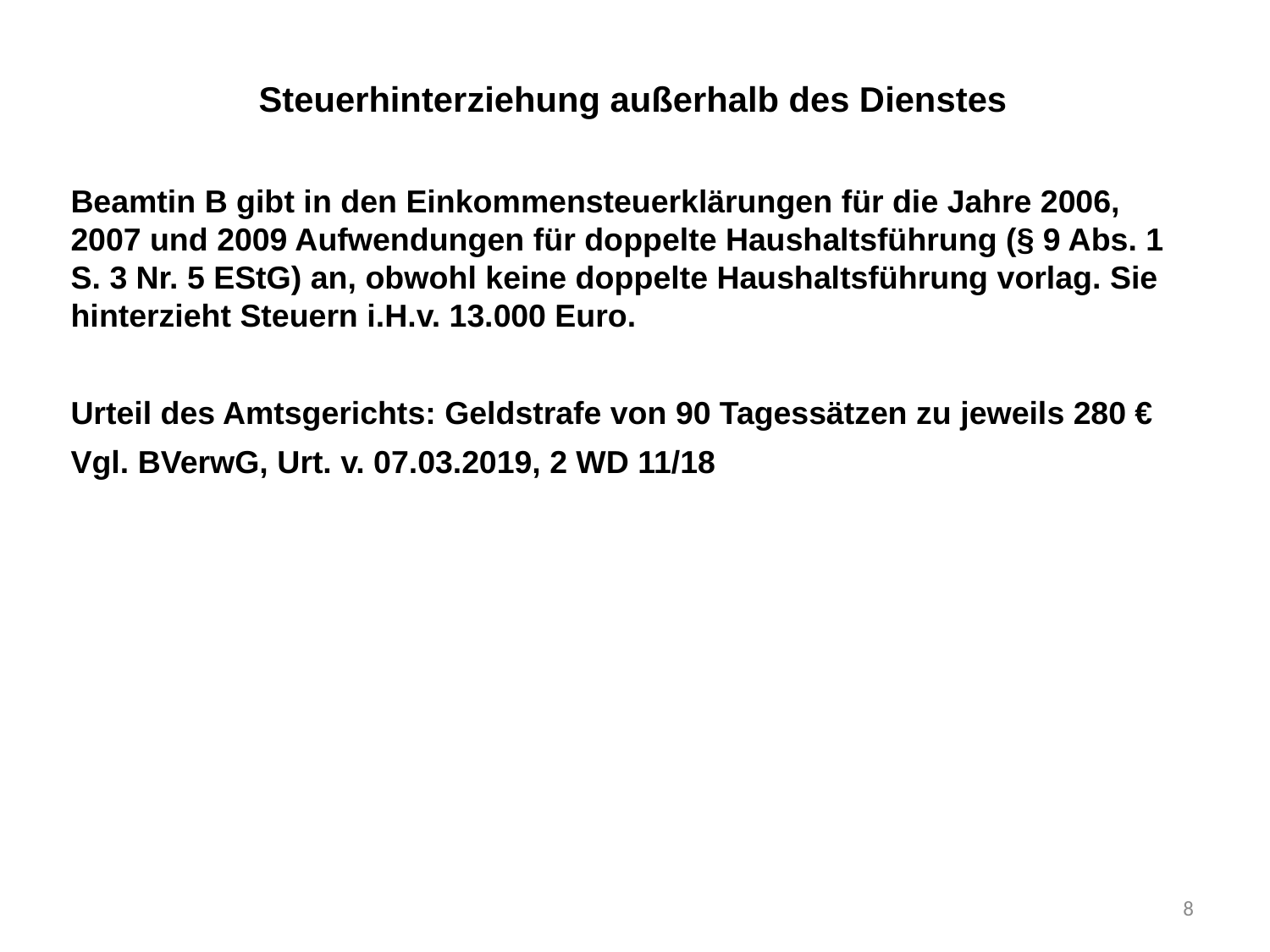

# Steuerhinterziehung außerhalb des Dienstes
Beamtin B gibt in den Einkommensteuerklärungen für die Jahre 2006, 2007 und 2009 Aufwendungen für doppelte Haushaltsführung (§ 9 Abs. 1 S. 3 Nr. 5 EStG) an, obwohl keine doppelte Haushaltsführung vorlag. Sie hinterzieht Steuern i.H.v. 13.000 Euro.

Urteil des Amtsgerichts: Geldstrafe von 90 Tagessätzen zu jeweils 280 €
Vgl. BVerwG, Urt. v. 07.03.2019, 2 WD 11/18

8